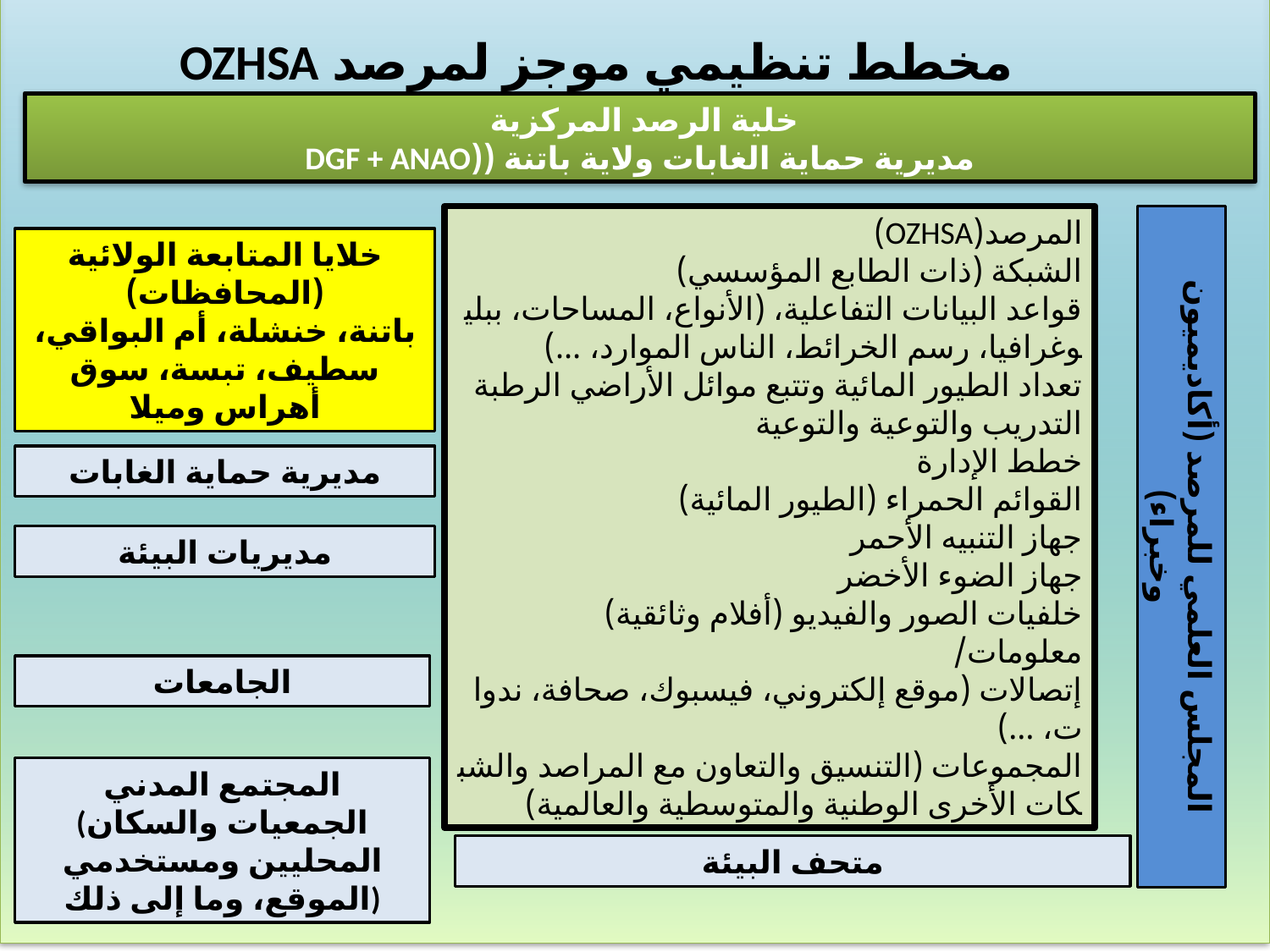

,
# مخطط تنظيمي موجز لمرصد OZHSA
 خلية الرصد المركزية
مديرية حماية الغابات ولاية باتنة ((DGF + ANAO
المرصد(OZHSA)
الشبكة (ذات الطابع المؤسسي)
قواعد البيانات التفاعلية، (الأنواع، المساحات، ببليوغرافيا، رسم الخرائط، الناس الموارد، …)
تعداد الطيور المائية وتتبع موائل الأراضي الرطبة
التدريب والتوعية والتوعية
خطط الإدارة
القوائم الحمراء (الطيور المائية)
جهاز التنبيه الأحمر
جهاز الضوء الأخضر
خلفيات الصور والفيديو (أفلام وثائقية)
معلومات/إتصالات (موقع إلكتروني، فيسبوك، صحافة، ندوات، …)
المجموعات (التنسيق والتعاون مع المراصد والشبكات الأخرى الوطنية والمتوسطية والعالمية)
خلايا المتابعة الولائية (المحافظات)
باتنة، خنشلة، أم البواقي، سطيف، تبسة، سوق أهراس وميلا
مديرية حماية الغابات
المجلس العلمي للمرصد (أكاديميون وخبراء)
مديريات البيئة
الجامعات
المجتمع المدني
(الجمعيات والسكان المحليين ومستخدمي الموقع، وما إلى ذلك)
متحف البيئة